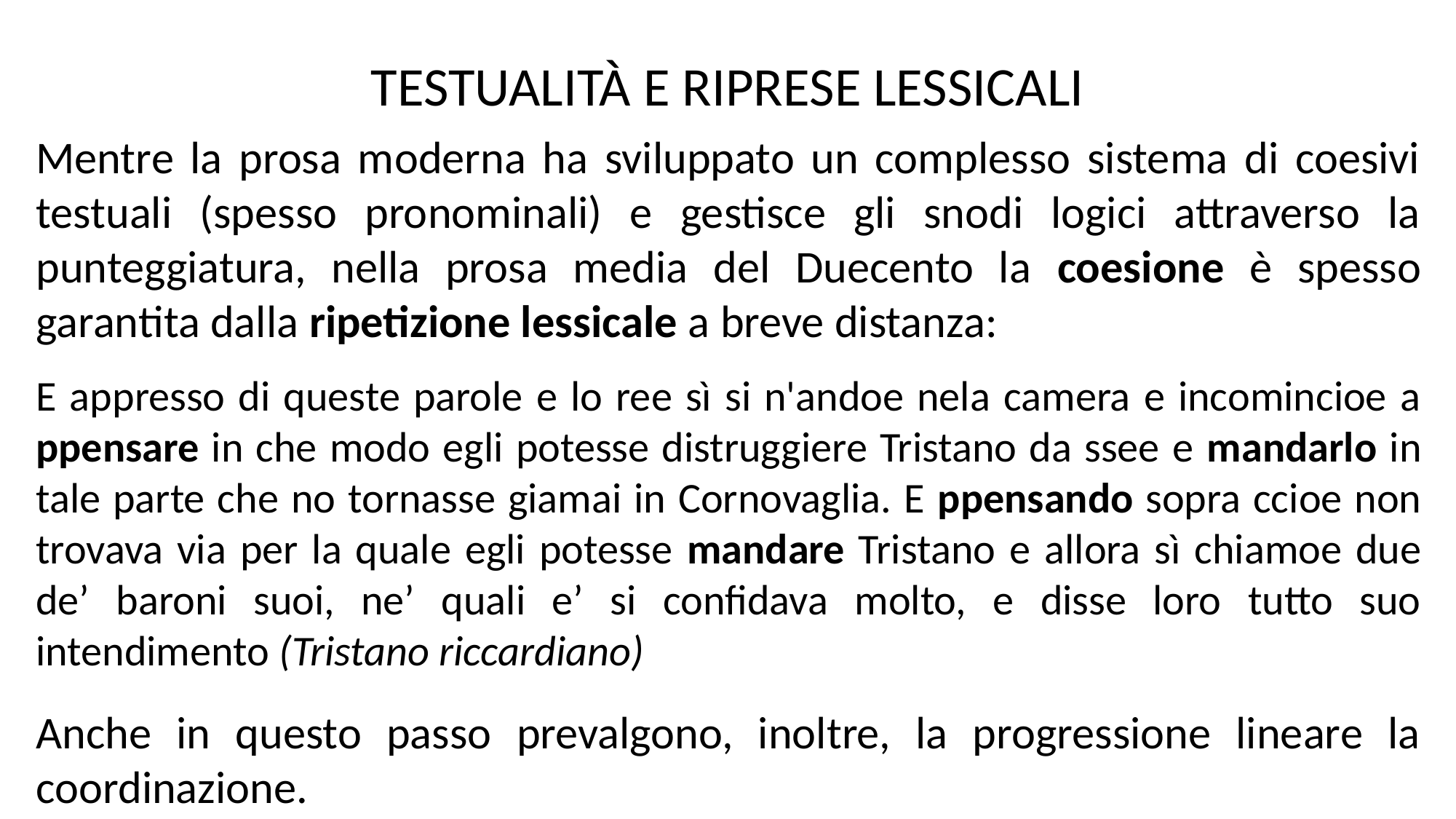

TESTUALITÀ E RIPRESE LESSICALI
Mentre la prosa moderna ha sviluppato un complesso sistema di coesivi testuali (spesso pronominali) e gestisce gli snodi logici attraverso la punteggiatura, nella prosa media del Duecento la coesione è spesso garantita dalla ripetizione lessicale a breve distanza:

E appresso di queste parole e lo ree sì si n'andoe nela camera e incomincioe a ppensare in che modo egli potesse distruggiere Tristano da ssee e mandarlo in tale parte che no tornasse giamai in Cornovaglia. E ppensando sopra ccioe non trovava via per la quale egli potesse mandare Tristano e allora sì chiamoe due de’ baroni suoi, ne’ quali e’ si confidava molto, e disse loro tutto suo intendimento (Tristano riccardiano)

Anche in questo passo prevalgono, inoltre, la progressione lineare la coordinazione.